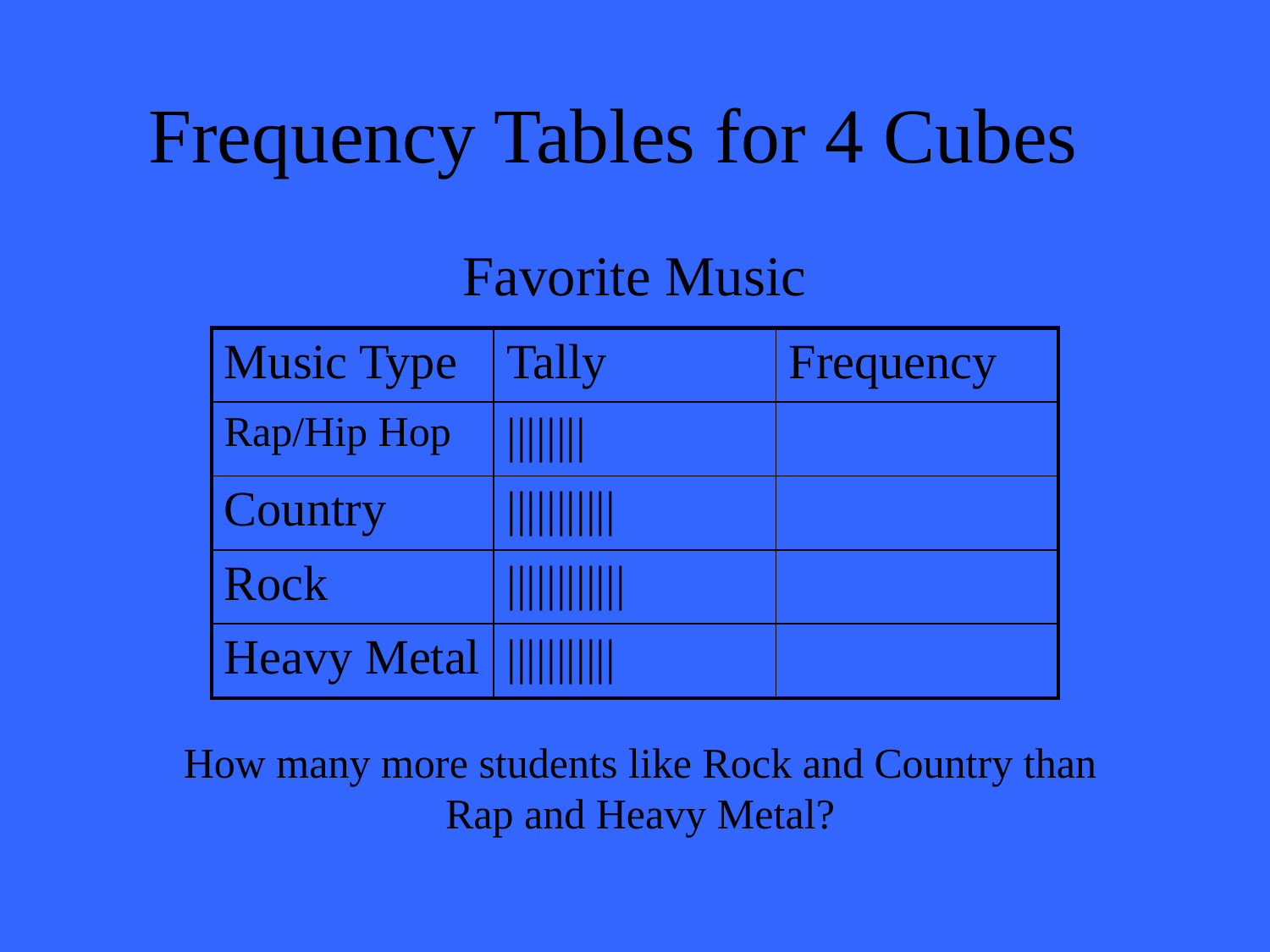

# Frequency Tables for 4 Cubes
Favorite Music

| Music Type | Tally | Frequency |
| --- | --- | --- |
| Rap/Hip Hop | |||||||| |  |
| Country | ||||||||||| |  |
| Rock | |||||||||||| |  |
| Heavy Metal | ||||||||||| |  |
How many more students like Rock and Country than Rap and Heavy Metal?